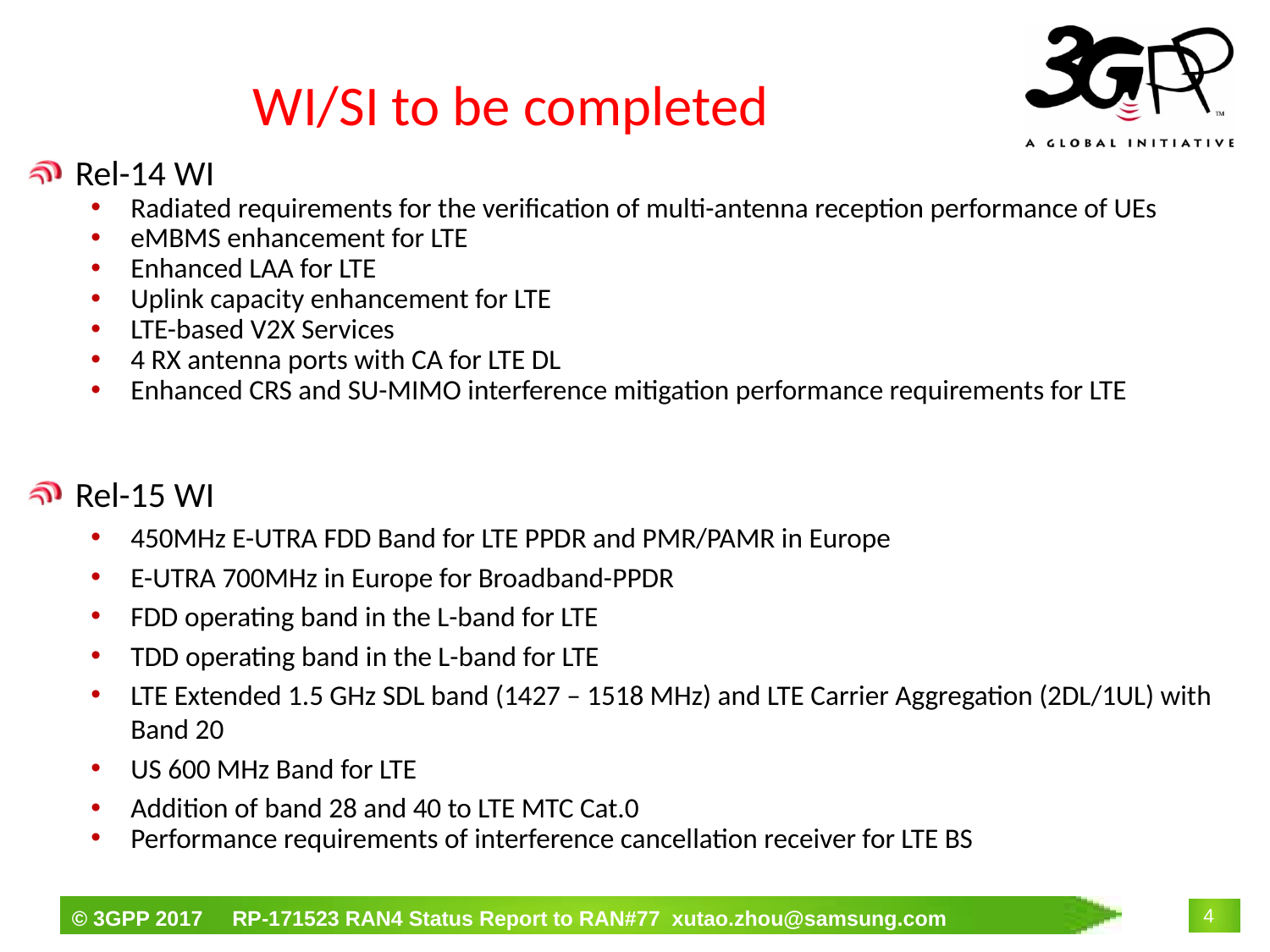

# WI/SI to be completed
Rel-14 WI
Radiated requirements for the verification of multi-antenna reception performance of UEs
eMBMS enhancement for LTE
Enhanced LAA for LTE
Uplink capacity enhancement for LTE
LTE-based V2X Services
4 RX antenna ports with CA for LTE DL
Enhanced CRS and SU-MIMO interference mitigation performance requirements for LTE

Rel-15 WI
450MHz E-UTRA FDD Band for LTE PPDR and PMR/PAMR in Europe
E-UTRA 700MHz in Europe for Broadband-PPDR
FDD operating band in the L-band for LTE
TDD operating band in the L-band for LTE
LTE Extended 1.5 GHz SDL band (1427 – 1518 MHz) and LTE Carrier Aggregation (2DL/1UL) with Band 20
US 600 MHz Band for LTE
Addition of band 28 and 40 to LTE MTC Cat.0
Performance requirements of interference cancellation receiver for LTE BS